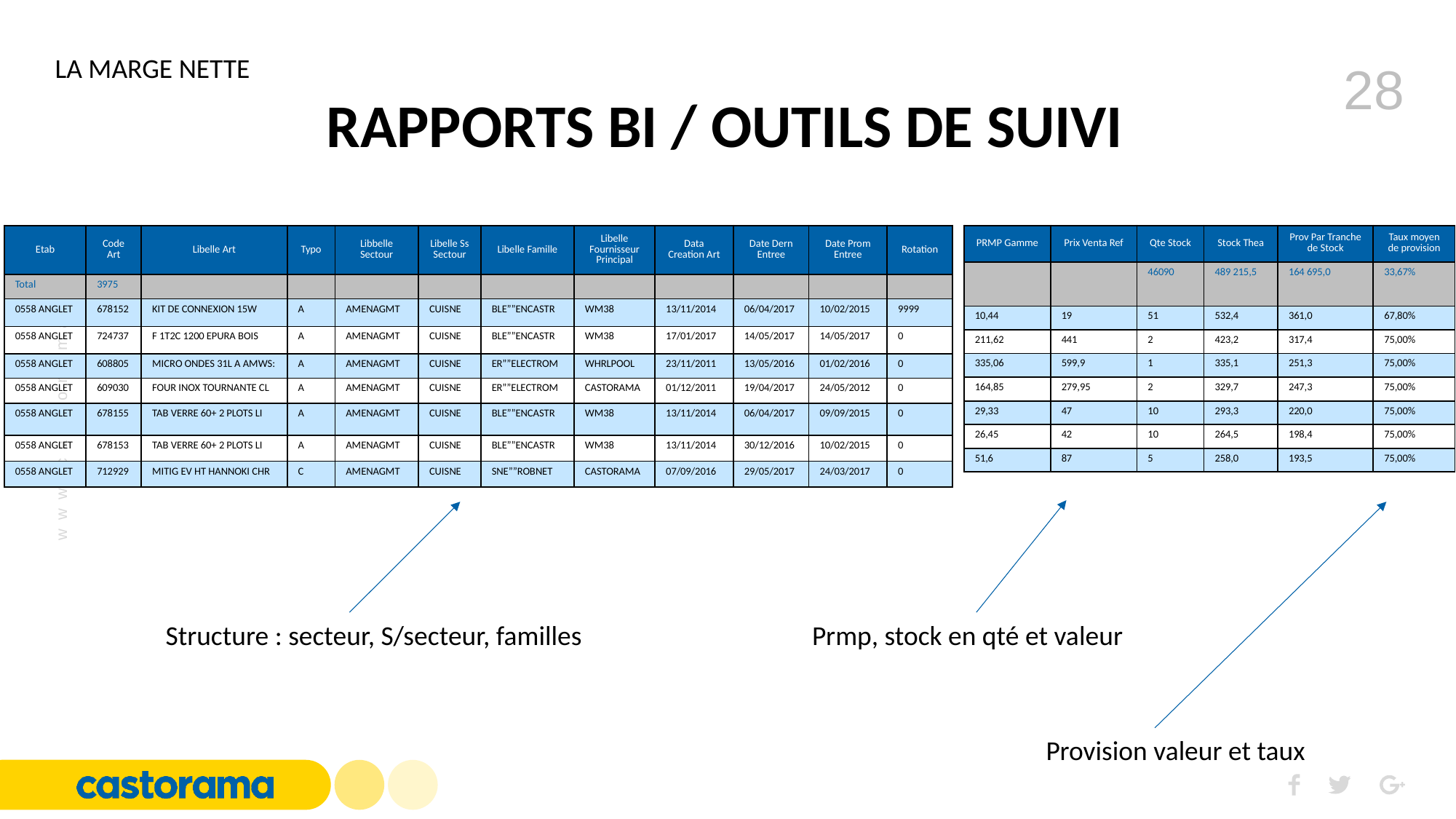

LA MARGE NETTE
RAPPORTS BI / OUTILS DE SUIVI
| Etab | Code Art | Libelle Art | Typo | Libbelle Sectour | Libelle Ss Sectour | Libelle Famille | Libelle Fournisseur Principal | Data Creation Art | Date Dern Entree | Date Prom Entree | Rotation |
| --- | --- | --- | --- | --- | --- | --- | --- | --- | --- | --- | --- |
| Total | 3975 |  |  |  |  |  |  |  |  |  |  |
| 0558 ANGLET | 678152 | KIT DE CONNEXION 15W | A | AMENAGMT | CUISNE | BLE””ENCASTR | WM38 | 13/11/2014 | 06/04/2017 | 10/02/2015 | 9999 |
| 0558 ANGLET | 724737 | F 1T2C 1200 EPURA BOIS | A | AMENAGMT | CUISNE | BLE””ENCASTR | WM38 | 17/01/2017 | 14/05/2017 | 14/05/2017 | 0 |
| 0558 ANGLET | 608805 | MICRO ONDES 31L A AMWS: | A | AMENAGMT | CUISNE | ER””ELECTROM | WHRLPOOL | 23/11/2011 | 13/05/2016 | 01/02/2016 | 0 |
| 0558 ANGLET | 609030 | FOUR INOX TOURNANTE CL | A | AMENAGMT | CUISNE | ER””ELECTROM | CASTORAMA | 01/12/2011 | 19/04/2017 | 24/05/2012 | 0 |
| 0558 ANGLET | 678155 | TAB VERRE 60+ 2 PLOTS LI | A | AMENAGMT | CUISNE | BLE””ENCASTR | WM38 | 13/11/2014 | 06/04/2017 | 09/09/2015 | 0 |
| 0558 ANGLET | 678153 | TAB VERRE 60+ 2 PLOTS LI | A | AMENAGMT | CUISNE | BLE””ENCASTR | WM38 | 13/11/2014 | 30/12/2016 | 10/02/2015 | 0 |
| 0558 ANGLET | 712929 | MITIG EV HT HANNOKI CHR | C | AMENAGMT | CUISNE | SNE””ROBNET | CASTORAMA | 07/09/2016 | 29/05/2017 | 24/03/2017 | 0 |
| PRMP Gamme | Prix Venta Ref | Qte Stock | Stock Thea | Prov Par Tranche de Stock | Taux moyen de provision |
| --- | --- | --- | --- | --- | --- |
|  |  | 46090 | 489 215,5 | 164 695,0 | 33,67% |
| 10,44 | 19 | 51 | 532,4 | 361,0 | 67,80% |
| 211,62 | 441 | 2 | 423,2 | 317,4 | 75,00% |
| 335,06 | 599,9 | 1 | 335,1 | 251,3 | 75,00% |
| 164,85 | 279,95 | 2 | 329,7 | 247,3 | 75,00% |
| 29,33 | 47 | 10 | 293,3 | 220,0 | 75,00% |
| 26,45 | 42 | 10 | 264,5 | 198,4 | 75,00% |
| 51,6 | 87 | 5 | 258,0 | 193,5 | 75,00% |
Structure : secteur, S/secteur, familles
Prmp, stock en qté et valeur
Provision valeur et taux